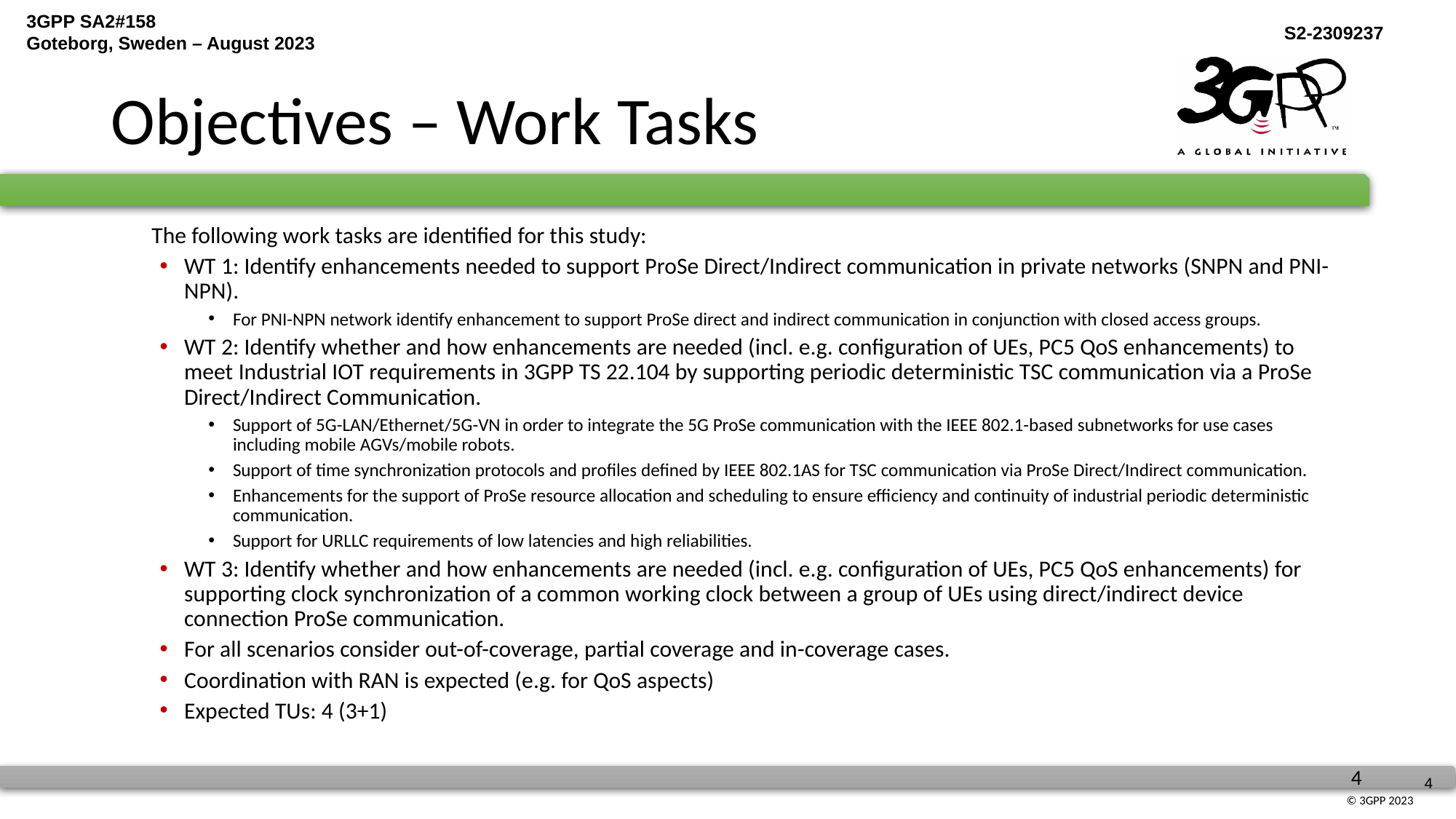

# Objectives – Work Tasks
The following work tasks are identified for this study:
WT 1: Identify enhancements needed to support ProSe Direct/Indirect communication in private networks (SNPN and PNI-NPN).
For PNI-NPN network identify enhancement to support ProSe direct and indirect communication in conjunction with closed access groups.
WT 2: Identify whether and how enhancements are needed (incl. e.g. configuration of UEs, PC5 QoS enhancements) to meet Industrial IOT requirements in 3GPP TS 22.104 by supporting periodic deterministic TSC communication via a ProSe Direct/Indirect Communication.
Support of 5G-LAN/Ethernet/5G-VN in order to integrate the 5G ProSe communication with the IEEE 802.1-based subnetworks for use cases including mobile AGVs/mobile robots.
Support of time synchronization protocols and profiles defined by IEEE 802.1AS for TSC communication via ProSe Direct/Indirect communication.
Enhancements for the support of ProSe resource allocation and scheduling to ensure efficiency and continuity of industrial periodic deterministic communication.
Support for URLLC requirements of low latencies and high reliabilities.
WT 3: Identify whether and how enhancements are needed (incl. e.g. configuration of UEs, PC5 QoS enhancements) for supporting clock synchronization of a common working clock between a group of UEs using direct/indirect device connection ProSe communication.
For all scenarios consider out-of-coverage, partial coverage and in-coverage cases.
Coordination with RAN is expected (e.g. for QoS aspects)
Expected TUs: 4 (3+1)

4